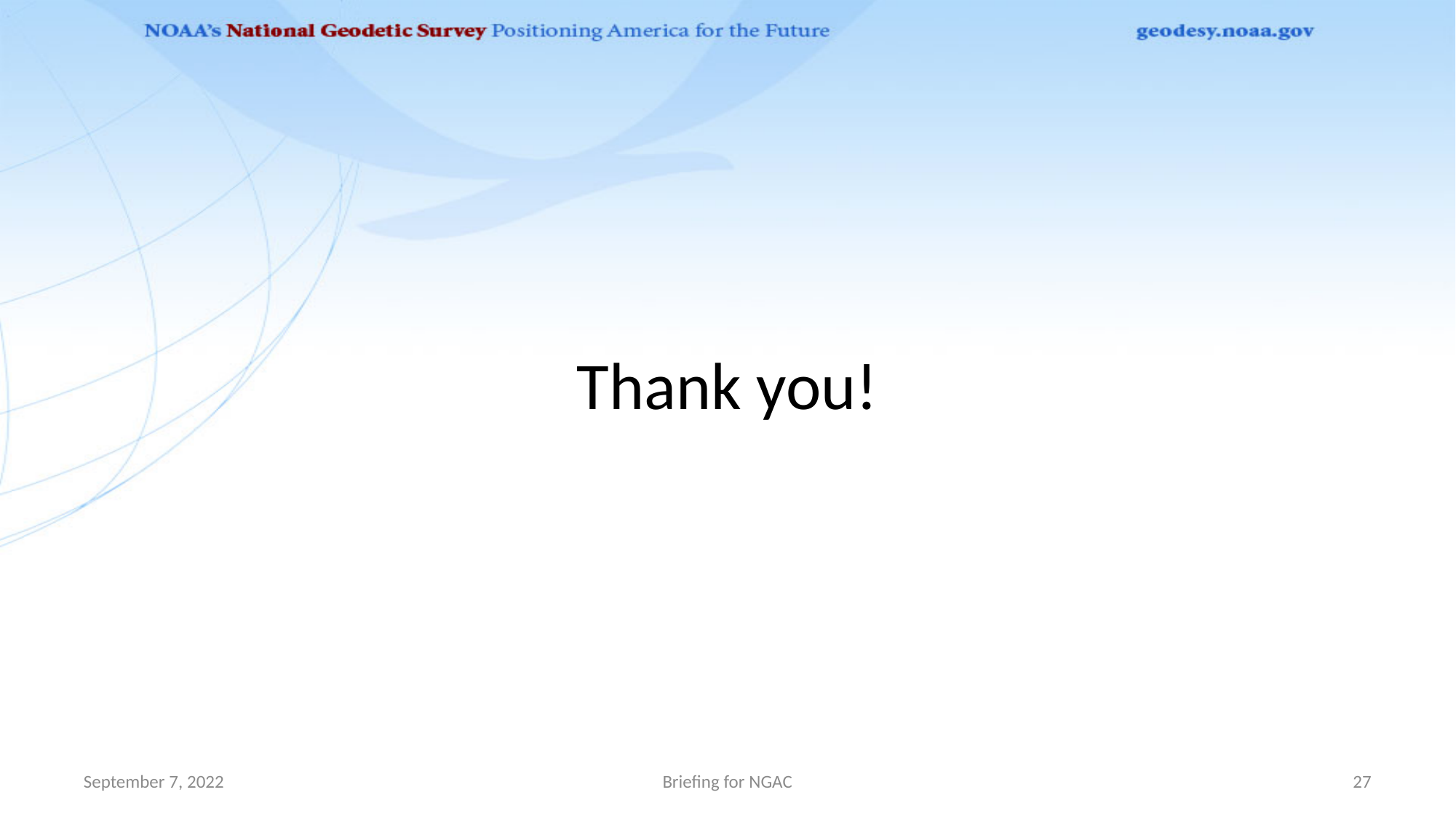

# Thank you!
September 7, 2022
Briefing for NGAC
27